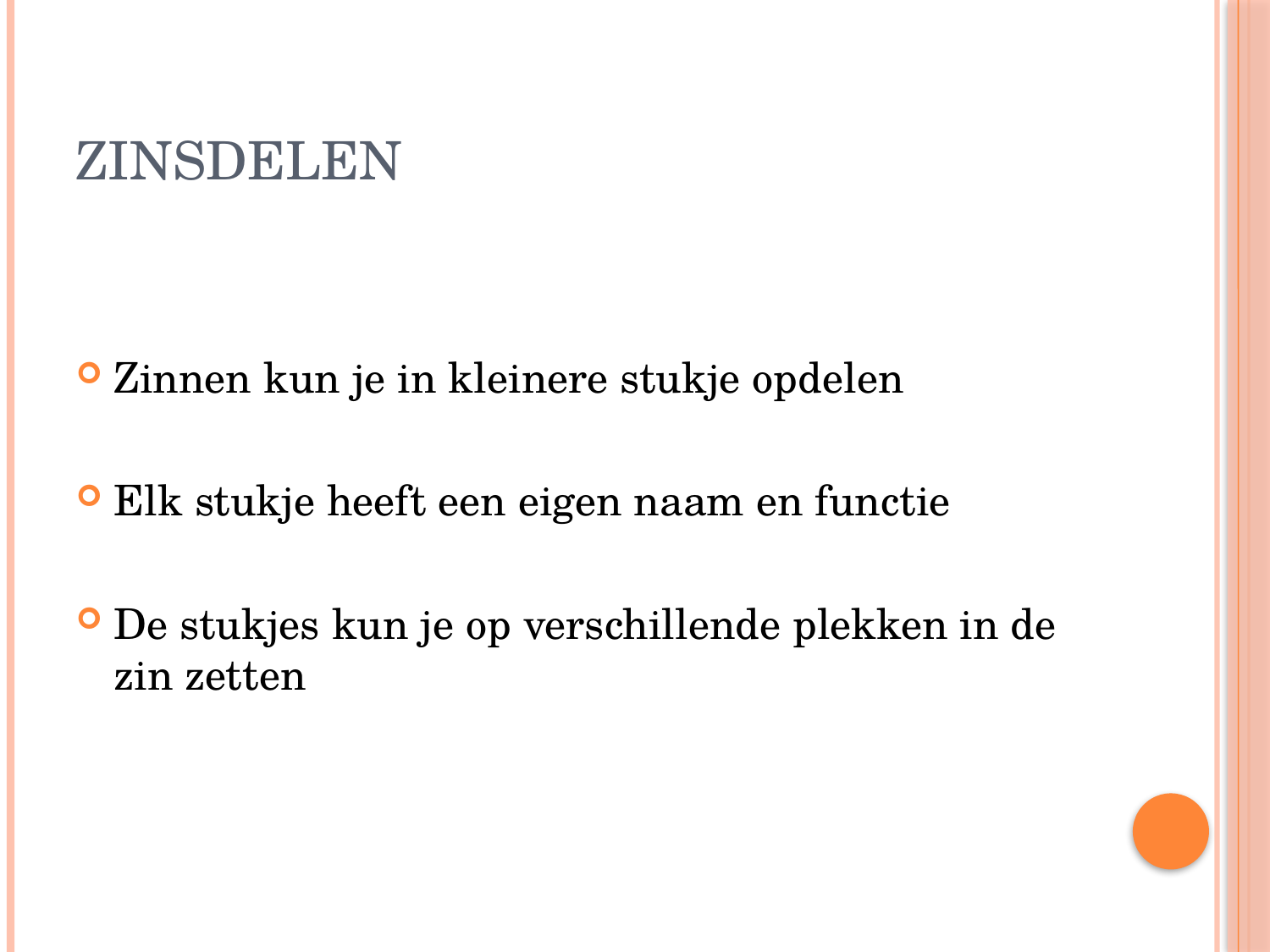

# Zinsdelen

Zinnen kun je in kleinere stukje opdelen

Elk stukje heeft een eigen naam en functie

De stukjes kun je op verschillende plekken in de zin zetten